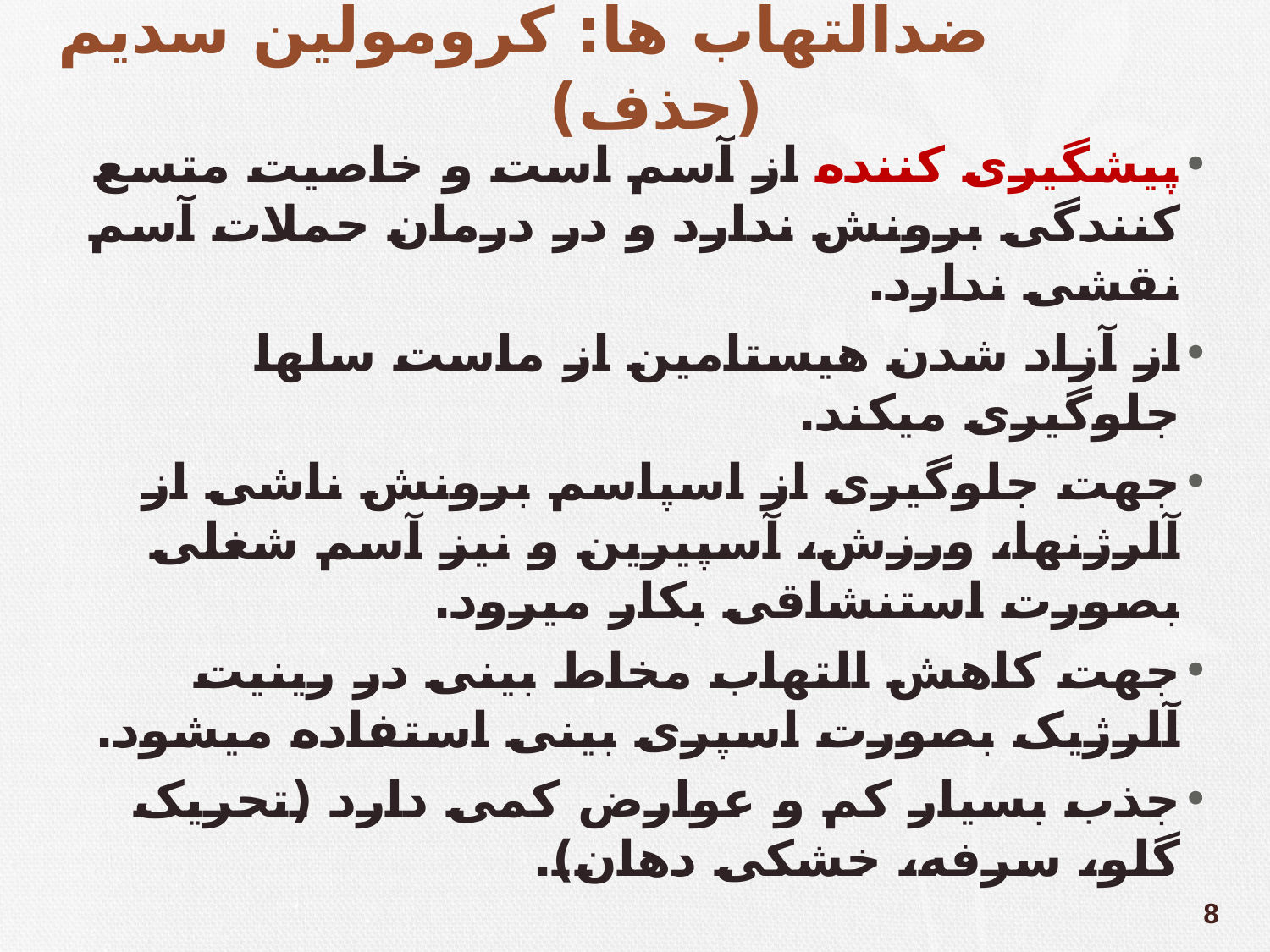

# ضدالتهاب ها: کرومولین سدیم (حذف)
پیشگیری کننده از آسم است و خاصیت متسع کنندگی برونش ندارد و در درمان حملات آسم نقشی ندارد.
از آزاد شدن هیستامین از ماست سلها جلوگیری میکند.
جهت جلوگیری از اسپاسم برونش ناشی از آلرژنها، ورزش، آسپیرین و نیز آسم شغلی بصورت استنشاقی بکار میرود.
جهت کاهش التهاب مخاط بینی در رینیت آلرژیک بصورت اسپری بینی استفاده میشود.
جذب بسیار کم و عوارض کمی دارد (تحریک گلو، سرفه، خشکی دهان).

8